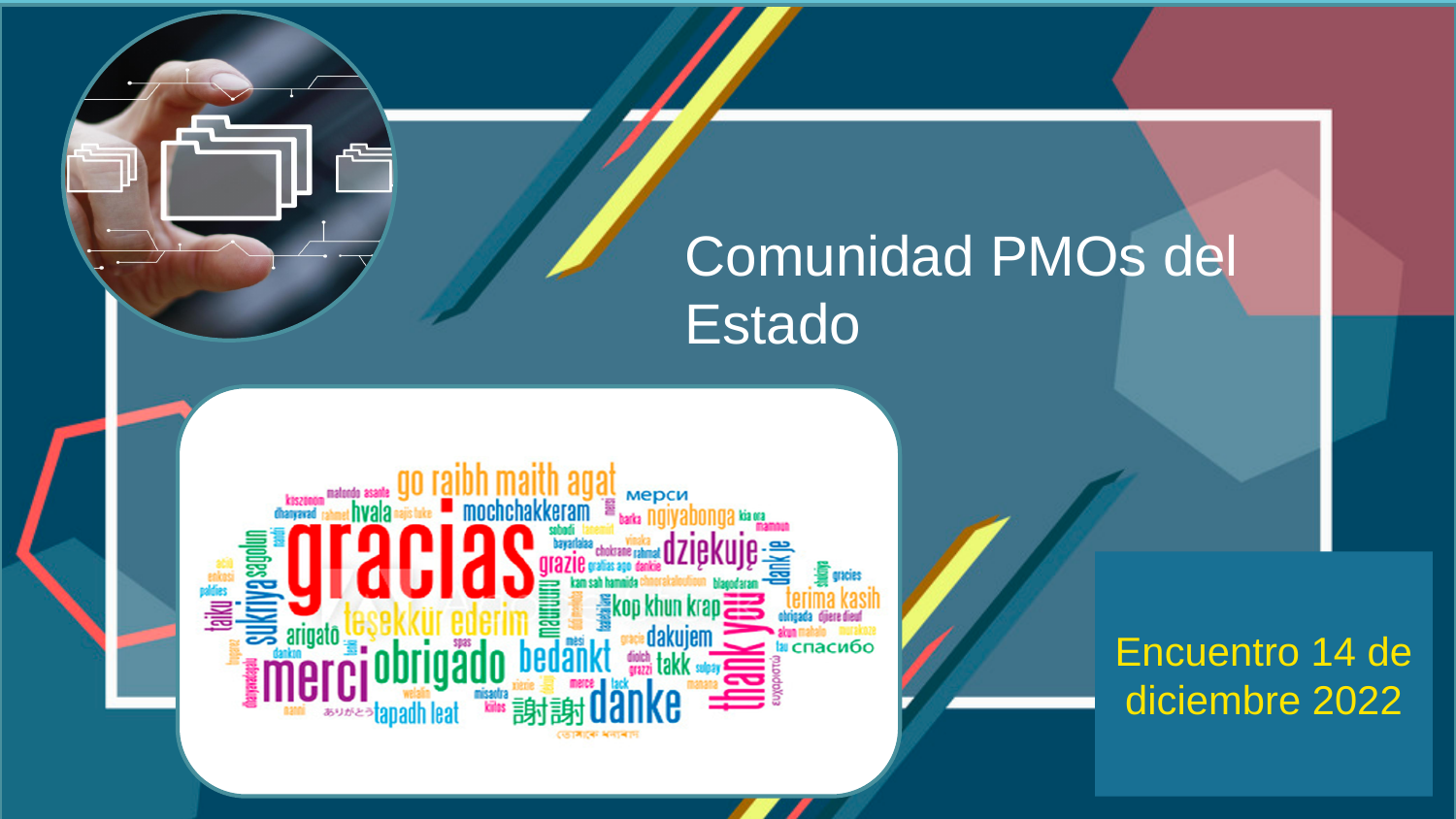

# Comunidad PMOs del Estado

Encuentro 14 de diciembre 2022